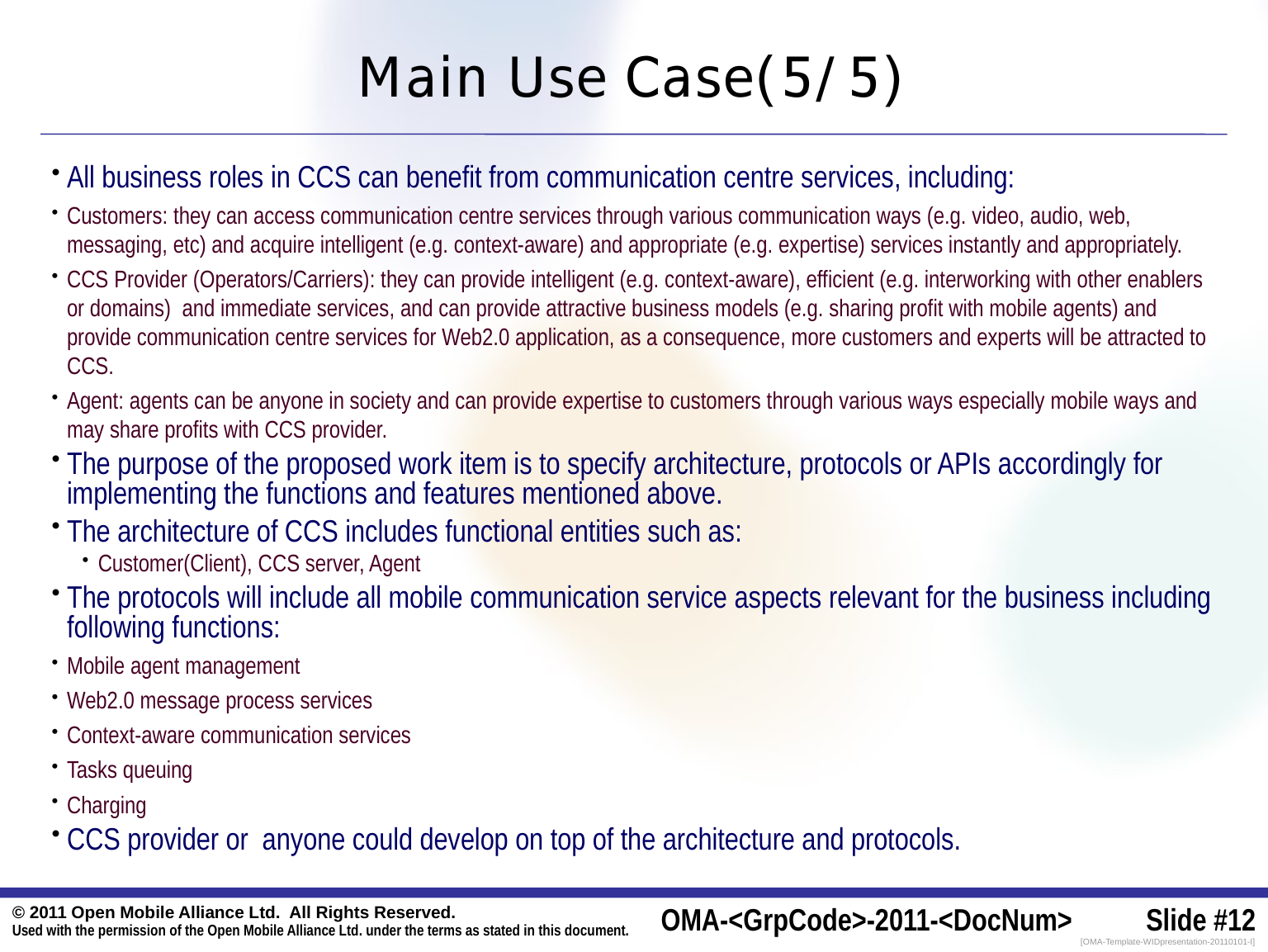

# Main Use Case(5/5)
All business roles in CCS can benefit from communication centre services, including:
Customers: they can access communication centre services through various communication ways (e.g. video, audio, web, messaging, etc) and acquire intelligent (e.g. context-aware) and appropriate (e.g. expertise) services instantly and appropriately.
CCS Provider (Operators/Carriers): they can provide intelligent (e.g. context-aware), efficient (e.g. interworking with other enablers or domains)  and immediate services, and can provide attractive business models (e.g. sharing profit with mobile agents) and provide communication centre services for Web2.0 application, as a consequence, more customers and experts will be attracted to CCS.
Agent: agents can be anyone in society and can provide expertise to customers through various ways especially mobile ways and may share profits with CCS provider.
The purpose of the proposed work item is to specify architecture, protocols or APIs accordingly for implementing the functions and features mentioned above.
The architecture of CCS includes functional entities such as:
Customer(Client), CCS server, Agent
The protocols will include all mobile communication service aspects relevant for the business including following functions:
Mobile agent management
Web2.0 message process services
Context-aware communication services
Tasks queuing
Charging
CCS provider or  anyone could develop on top of the architecture and protocols.